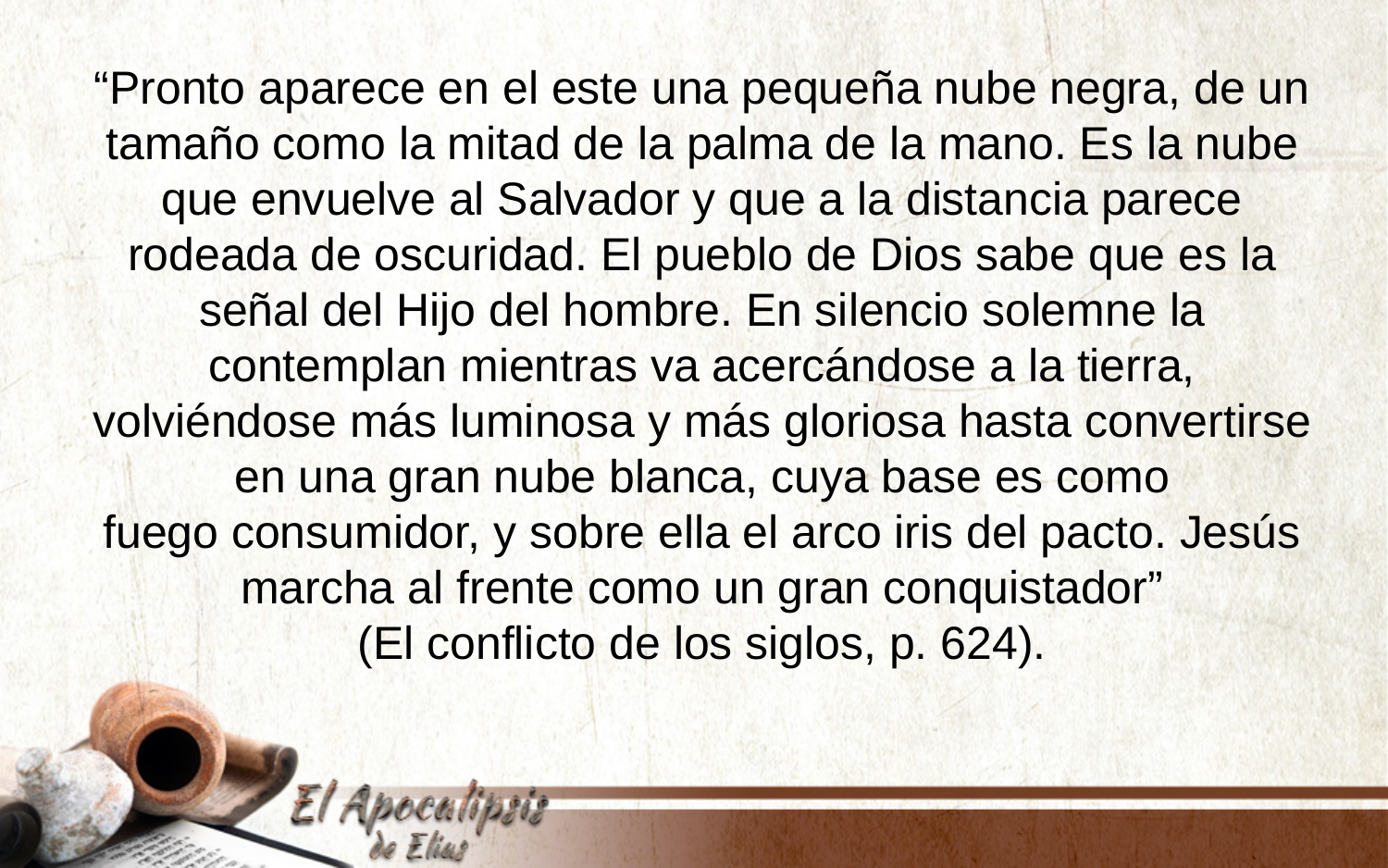

“Pronto aparece en el este una pequeña nube negra, de un tamaño como la mitad de la palma de la mano. Es la nube que envuelve al Salvador y que a la distancia parece rodeada de oscuridad. El pueblo de Dios sabe que es la señal del Hijo del hombre. En silencio solemne la contemplan mientras va acercándose a la tierra, volviéndose más luminosa y más gloriosa hasta convertirse en una gran nube blanca, cuya base es como
fuego consumidor, y sobre ella el arco iris del pacto. Jesús marcha al frente como un gran conquistador”
(El conflicto de los siglos, p. 624).